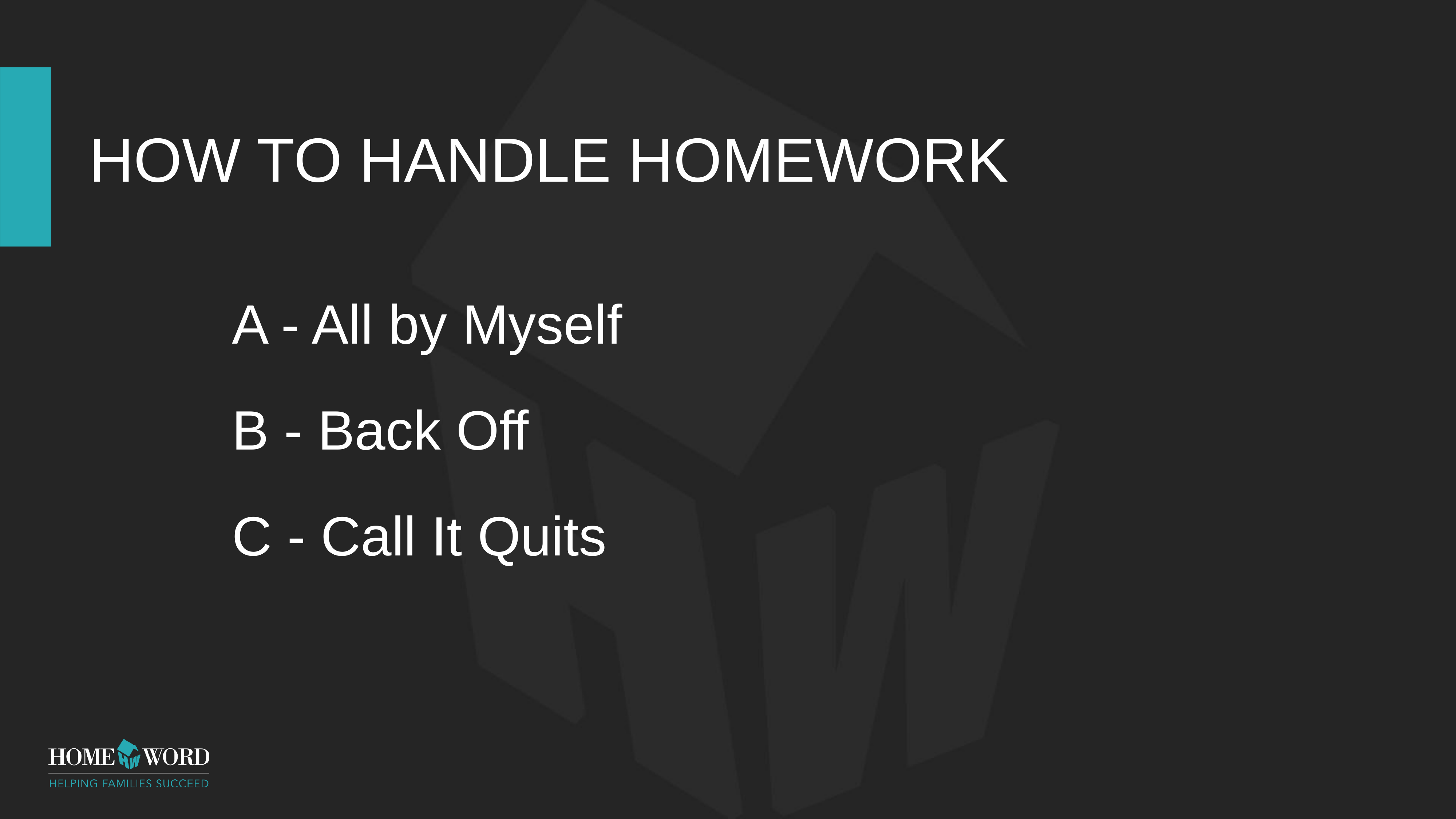

# How to Handle Homework
A - All by Myself
B - Back Off
C - Call It Quits